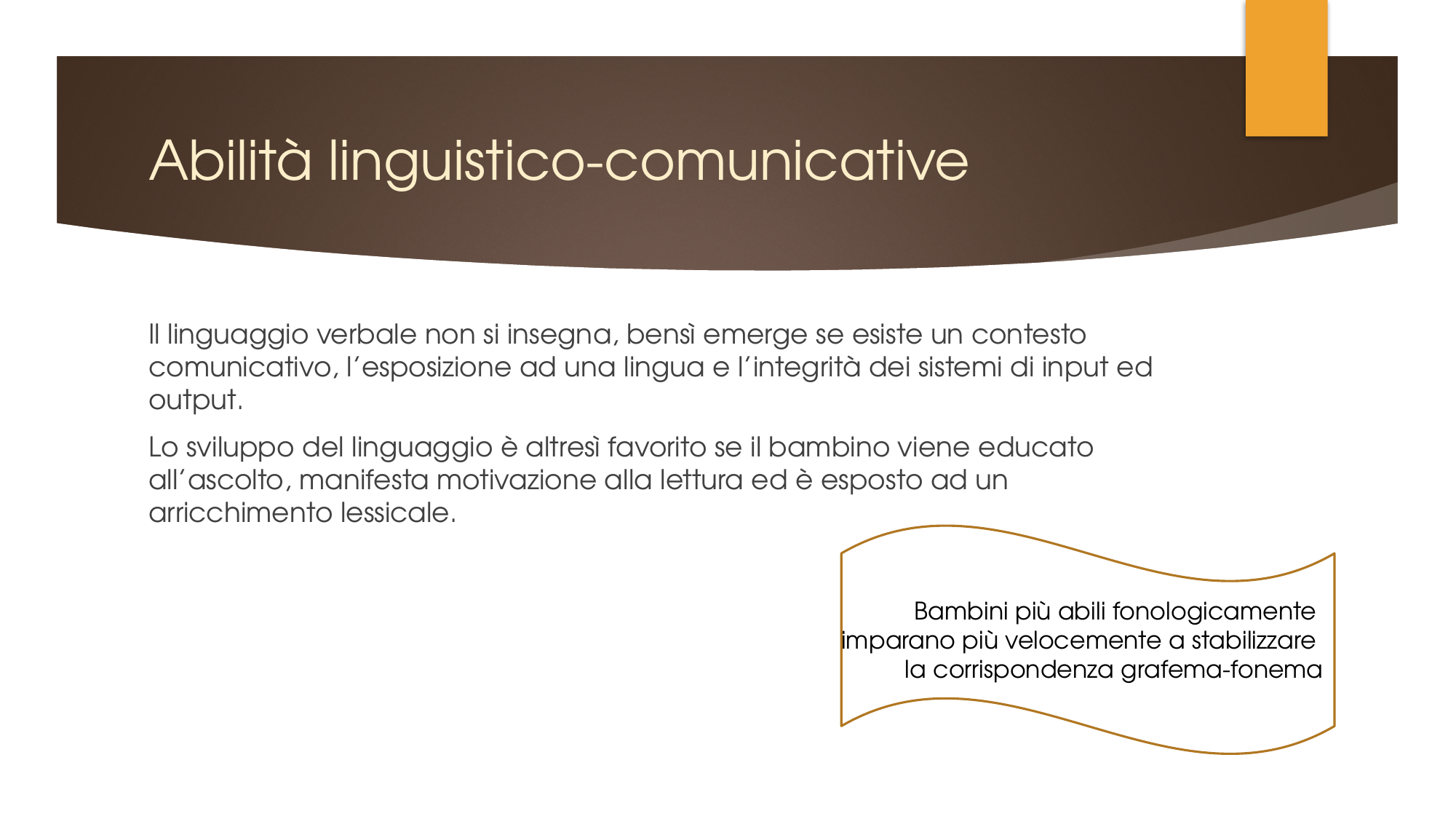

# Abilità linguistico-comunicative
Il linguaggio verbale non si insegna, bensì emerge se esiste un contesto comunicativo, l’esposizione ad una lingua e l’integrità dei sistemi di input ed output.
Lo sviluppo del linguaggio è altresì favorito se il bambino viene educato all’ascolto, manifesta motivazione alla lettura ed è esposto ad un arricchimento lessicale.

Bambini più abili fonologicamente
imparano più velocemente a stabilizzare
la corrispondenza grafema-fonema